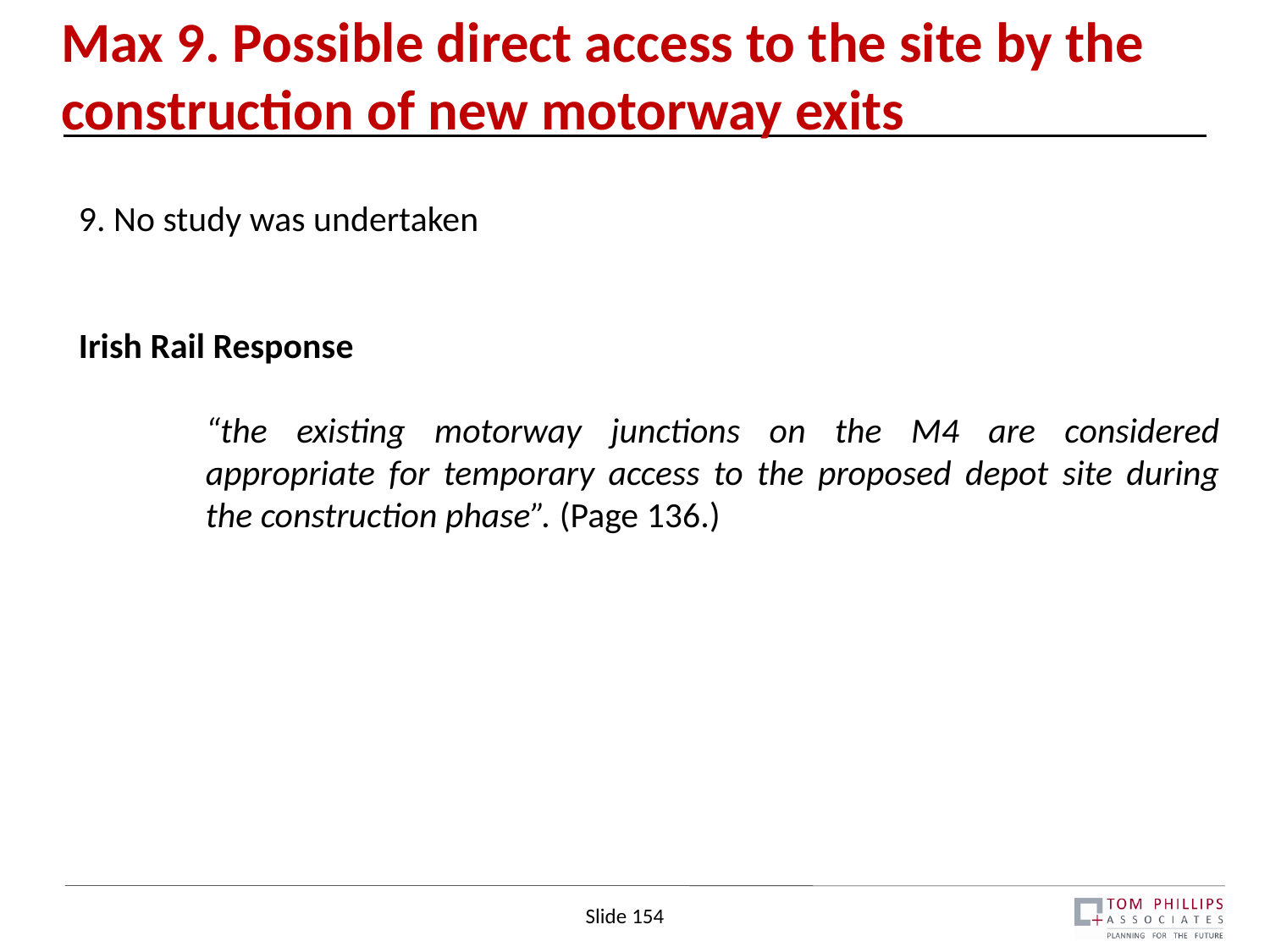

# Max 9. Possible direct access to the site by the construction of new motorway exits

9. No study was undertaken

Irish Rail Response

“the existing motorway junctions on the M4 are considered appropriate for temporary access to the proposed depot site during the construction phase”. (Page 136.)